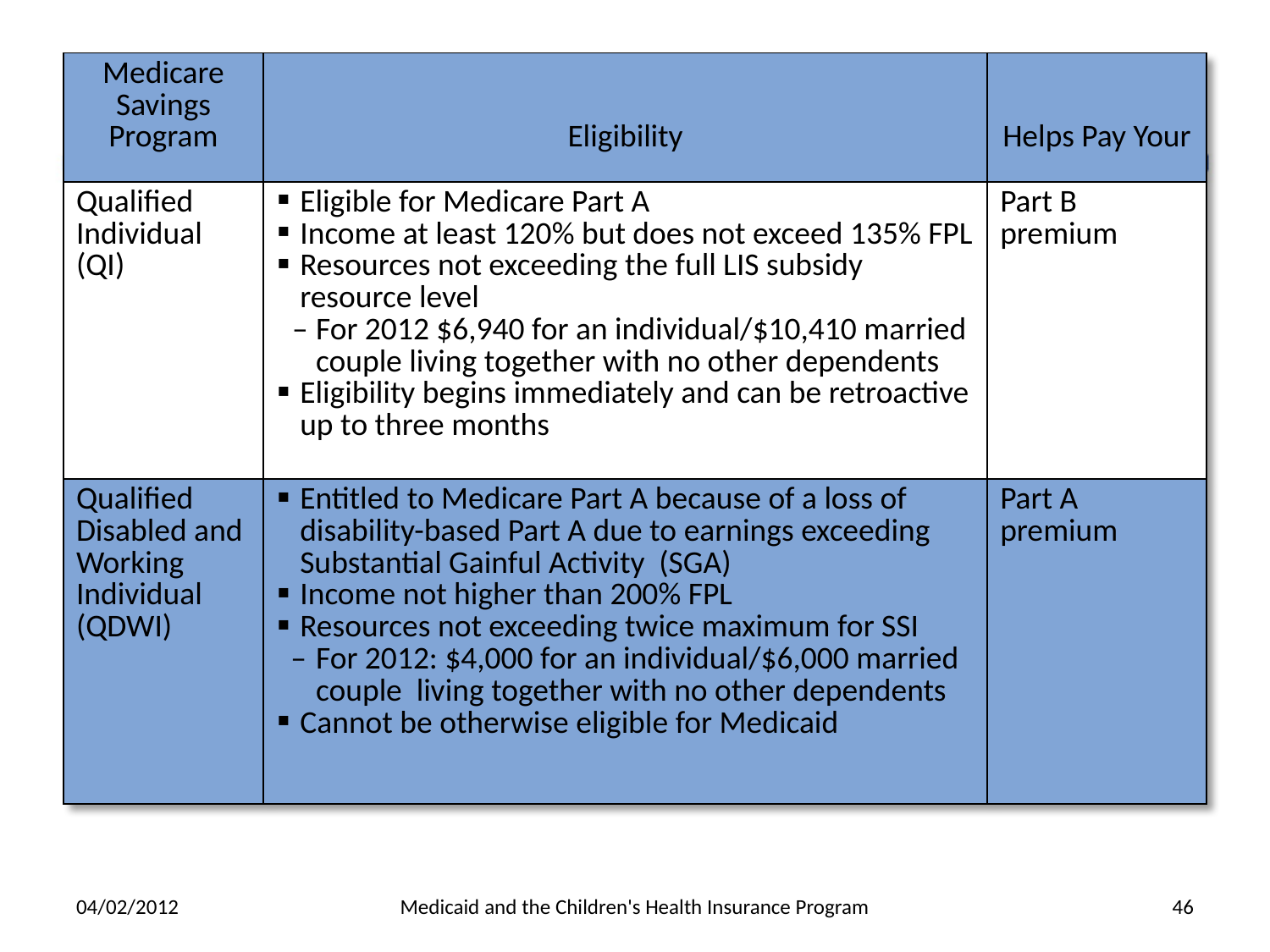

| Medicare Savings Program | Eligibility | Helps Pay Your |
| --- | --- | --- |
| Qualified Individual (QI) | Eligible for Medicare Part A Income at least 120% but does not exceed 135% FPL Resources not exceeding the full LIS subsidy resource level For 2012 $6,940 for an individual/$10,410 married couple living together with no other dependents Eligibility begins immediately and can be retroactive up to three months | Part B premium |
| Qualified Disabled and Working Individual (QDWI) | Entitled to Medicare Part A because of a loss of disability-based Part A due to earnings exceeding Substantial Gainful Activity (SGA) Income not higher than 200% FPL Resources not exceeding twice maximum for SSI For 2012: $4,000 for an individual/$6,000 married couple living together with no other dependents Cannot be otherwise eligible for Medicaid | Part A premium |
04/02/2012
Medicaid and the Children's Health Insurance Program
46